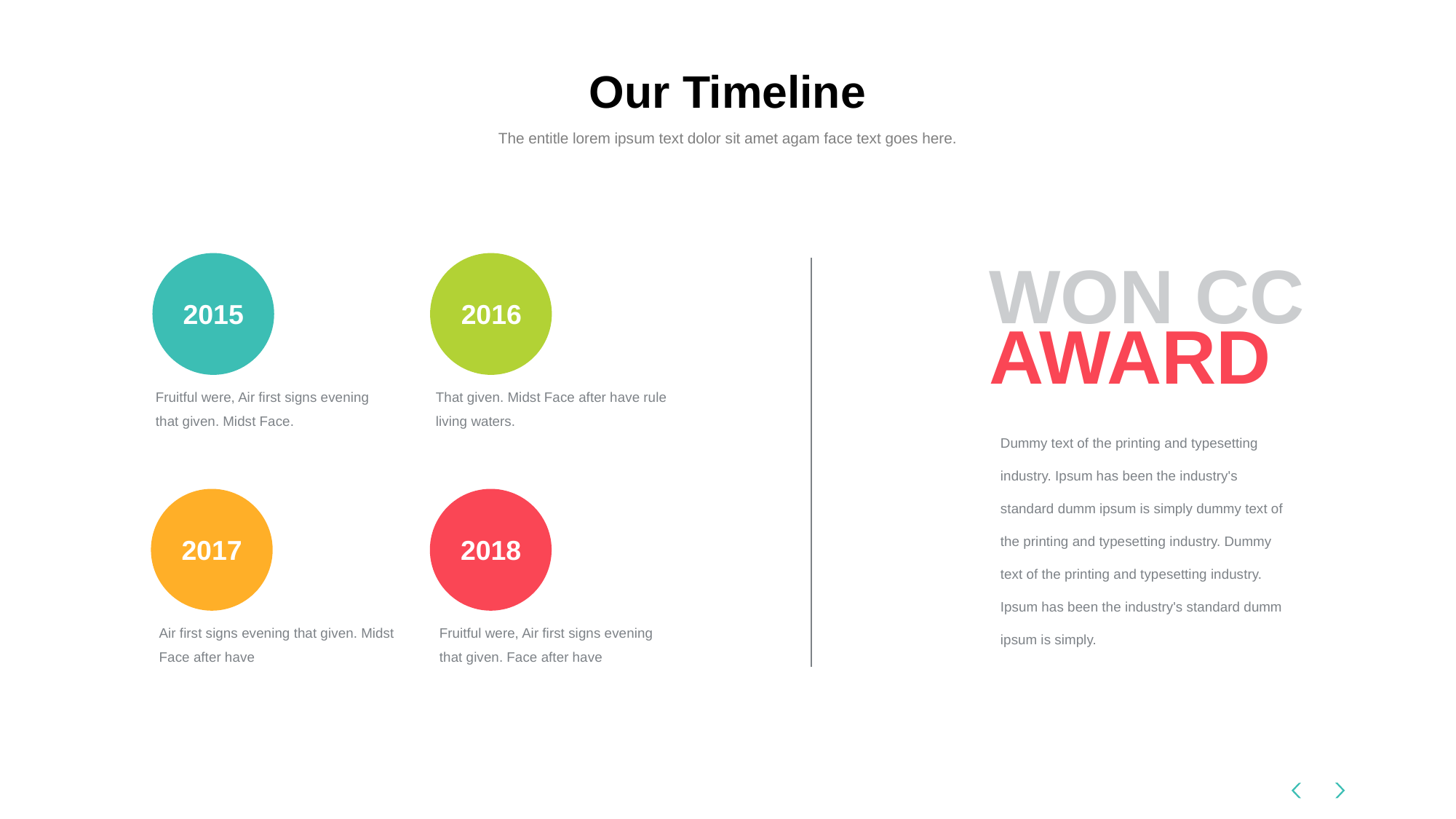

# Our Timeline
The entitle lorem ipsum text dolor sit amet agam face text goes here.

WON CC
AWARD
Dummy text of the printing and typesetting industry. Ipsum has been the industry's standard dumm ipsum is simply dummy text of the printing and typesetting industry. Dummy text of the printing and typesetting industry. Ipsum has been the industry's standard dumm ipsum is simply.
2015
2016
Fruitful were, Air first signs evening that given. Midst Face.
That given. Midst Face after have rule living waters.

2017
2018
Air first signs evening that given. Midst Face after have
Fruitful were, Air first signs evening that given. Face after have